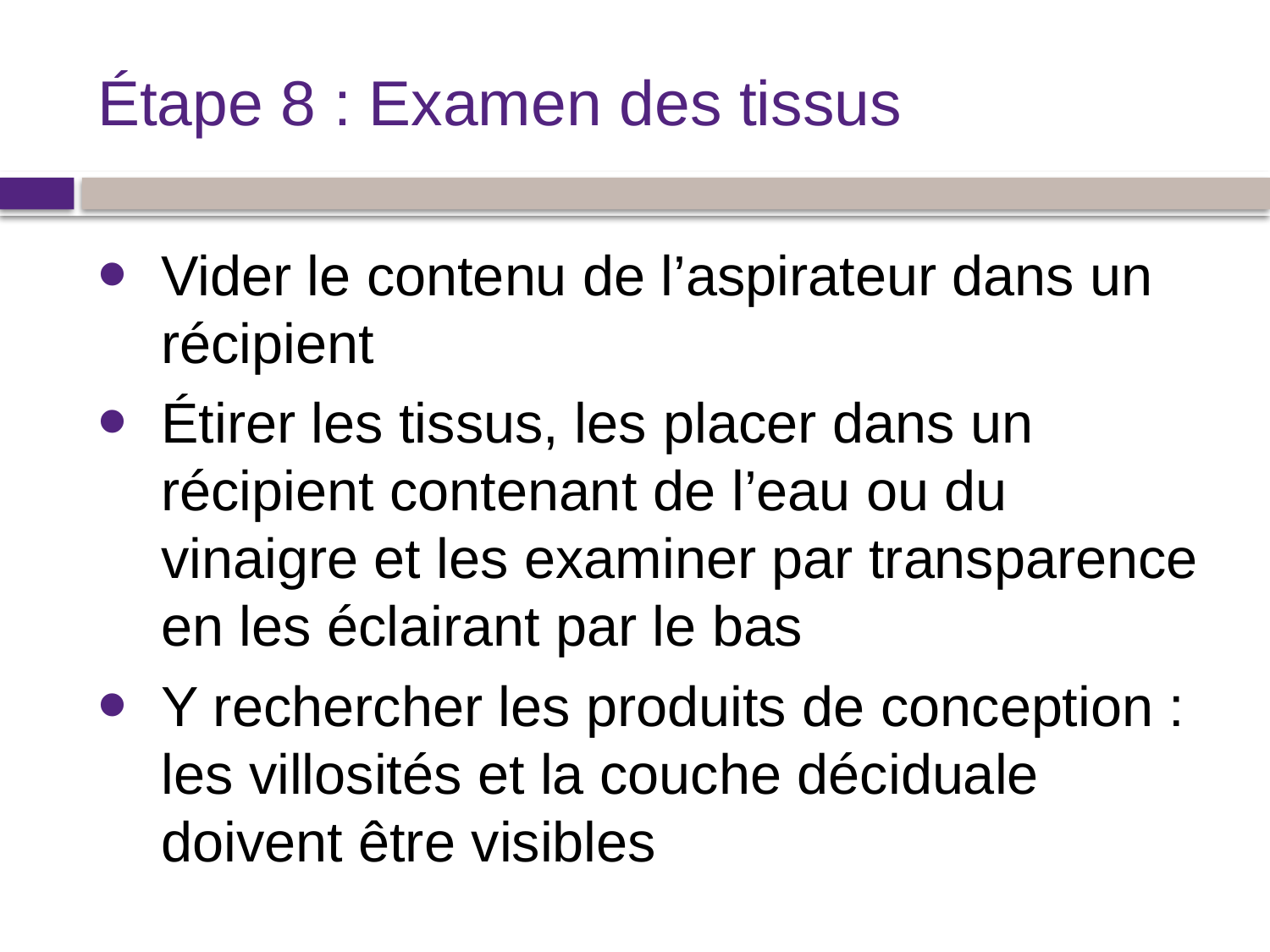

# Étape 8 : Examen des tissus
Vider le contenu de l’aspirateur dans un récipient
Étirer les tissus, les placer dans un récipient contenant de l’eau ou du vinaigre et les examiner par transparence en les éclairant par le bas
Y rechercher les produits de conception : les villosités et la couche déciduale doivent être visibles